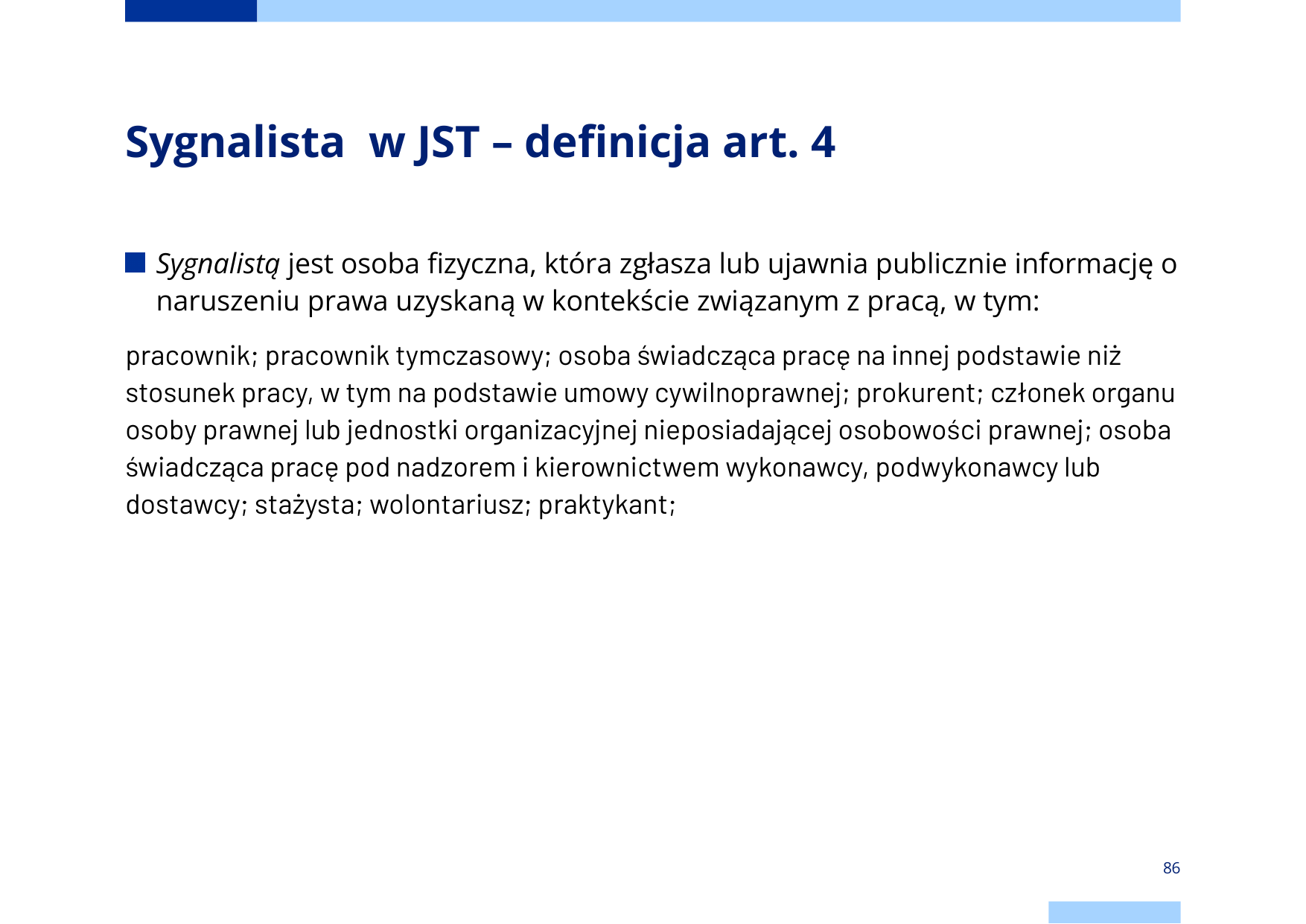

# Sygnalista  w JST – definicja art. 4
Sygnalistą jest osoba fizyczna, która zgłasza lub ujawnia publicznie informację o naruszeniu prawa uzyskaną w kontekście związanym z pracą, w tym:
pracownik; pracownik tymczasowy; osoba świadcząca pracę na innej podstawie niż stosunek pracy, w tym na podstawie umowy cywilnoprawnej; prokurent; członek organu osoby prawnej lub jednostki organizacyjnej nieposiadającej osobowości prawnej; osoba świadcząca pracę pod nadzorem i kierownictwem wykonawcy, podwykonawcy lub dostawcy; stażysta; wolontariusz; praktykant;

86